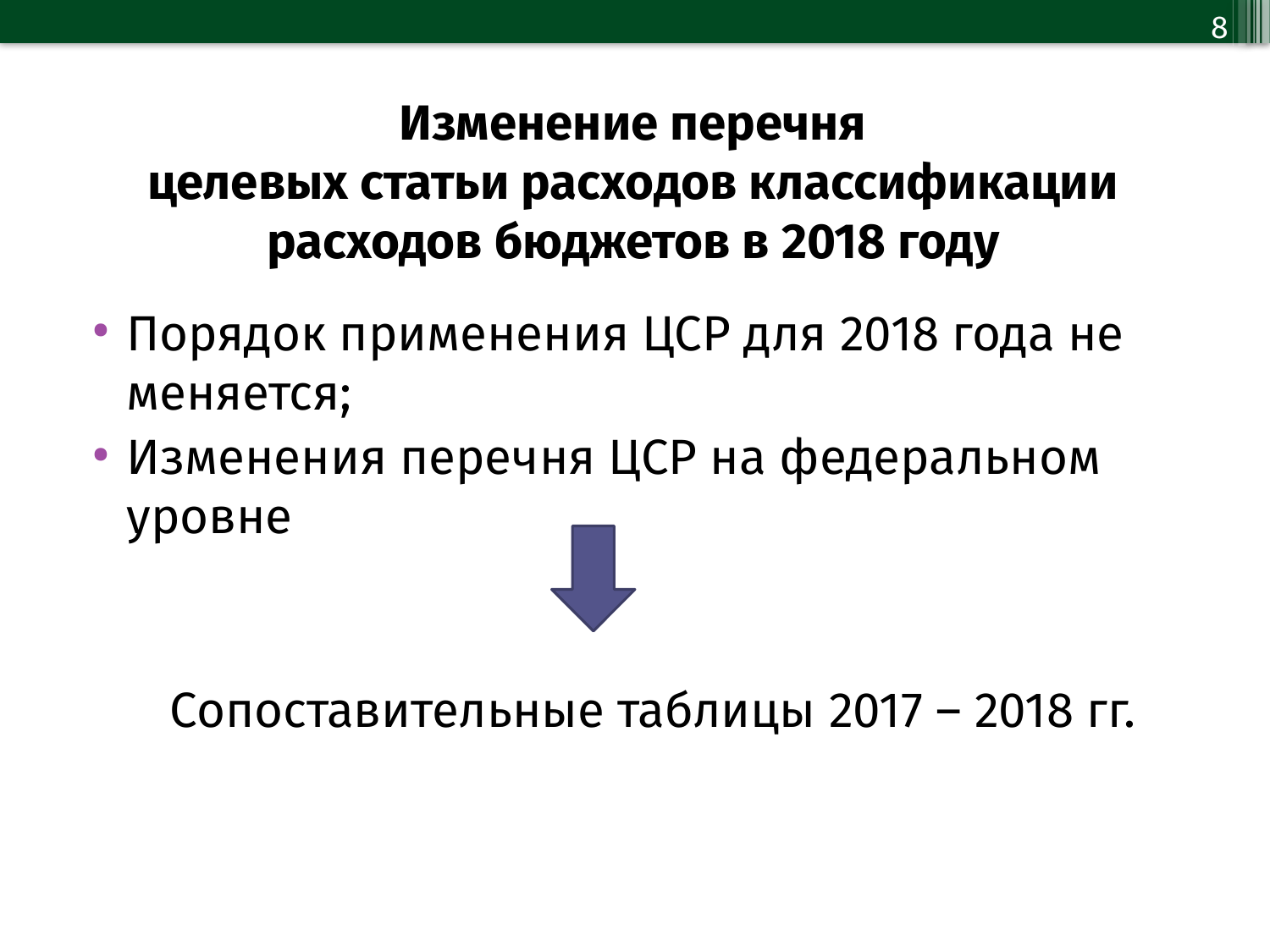

8
Изменение перечня
целевых статьи расходов классификации расходов бюджетов в 2018 году
Порядок применения ЦСР для 2018 года не меняется;
Изменения перечня ЦСР на федеральном уровне

      Сопоставительные таблицы 2017 – 2018 гг.